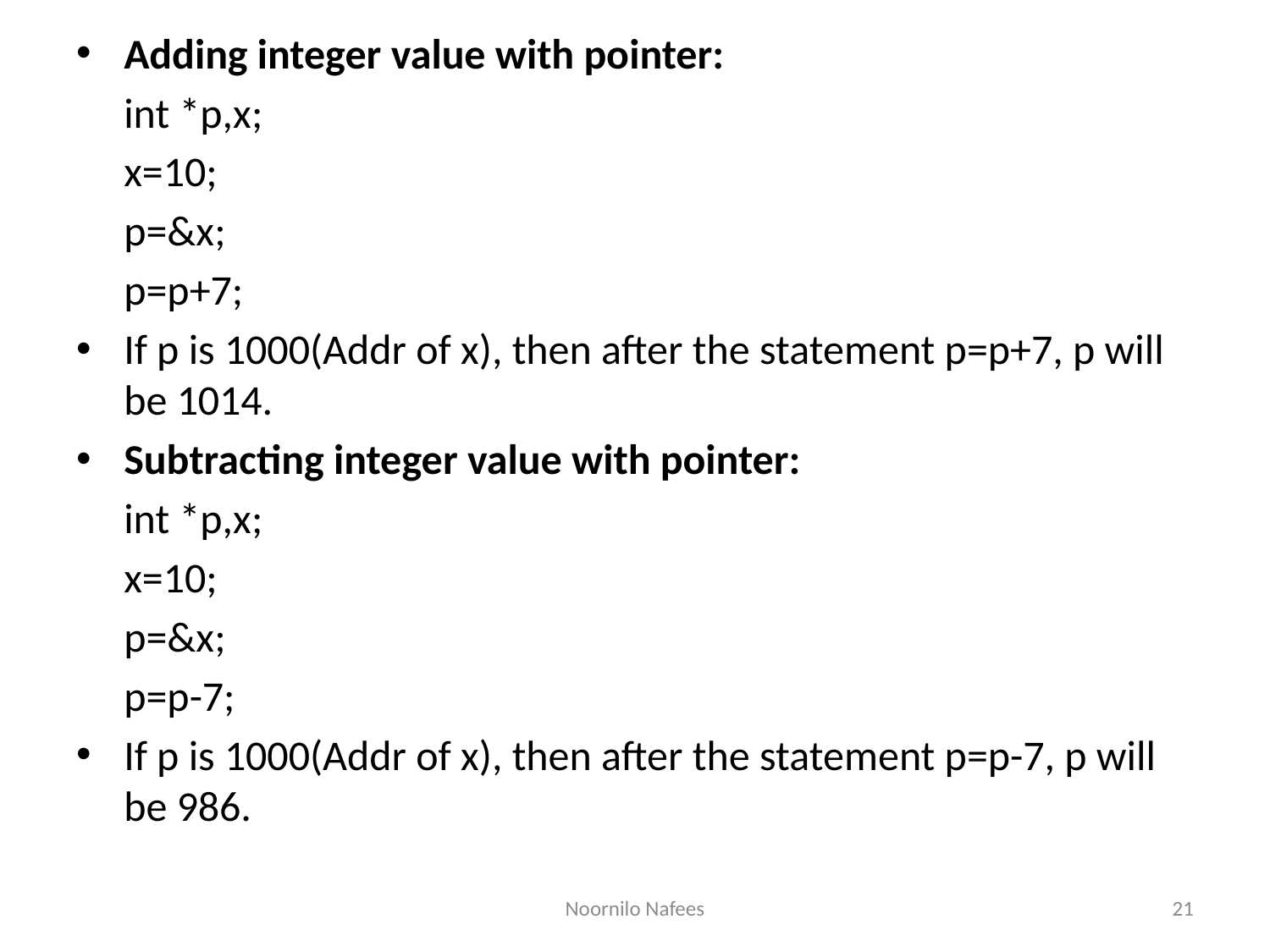

Adding integer value with pointer:
	int *p,x;
	x=10;
	p=&x;
	p=p+7;
If p is 1000(Addr of x), then after the statement p=p+7, p will be 1014.
Subtracting integer value with pointer:
	int *p,x;
	x=10;
	p=&x;
	p=p-7;
If p is 1000(Addr of x), then after the statement p=p-7, p will be 986.

Noornilo Nafees
21